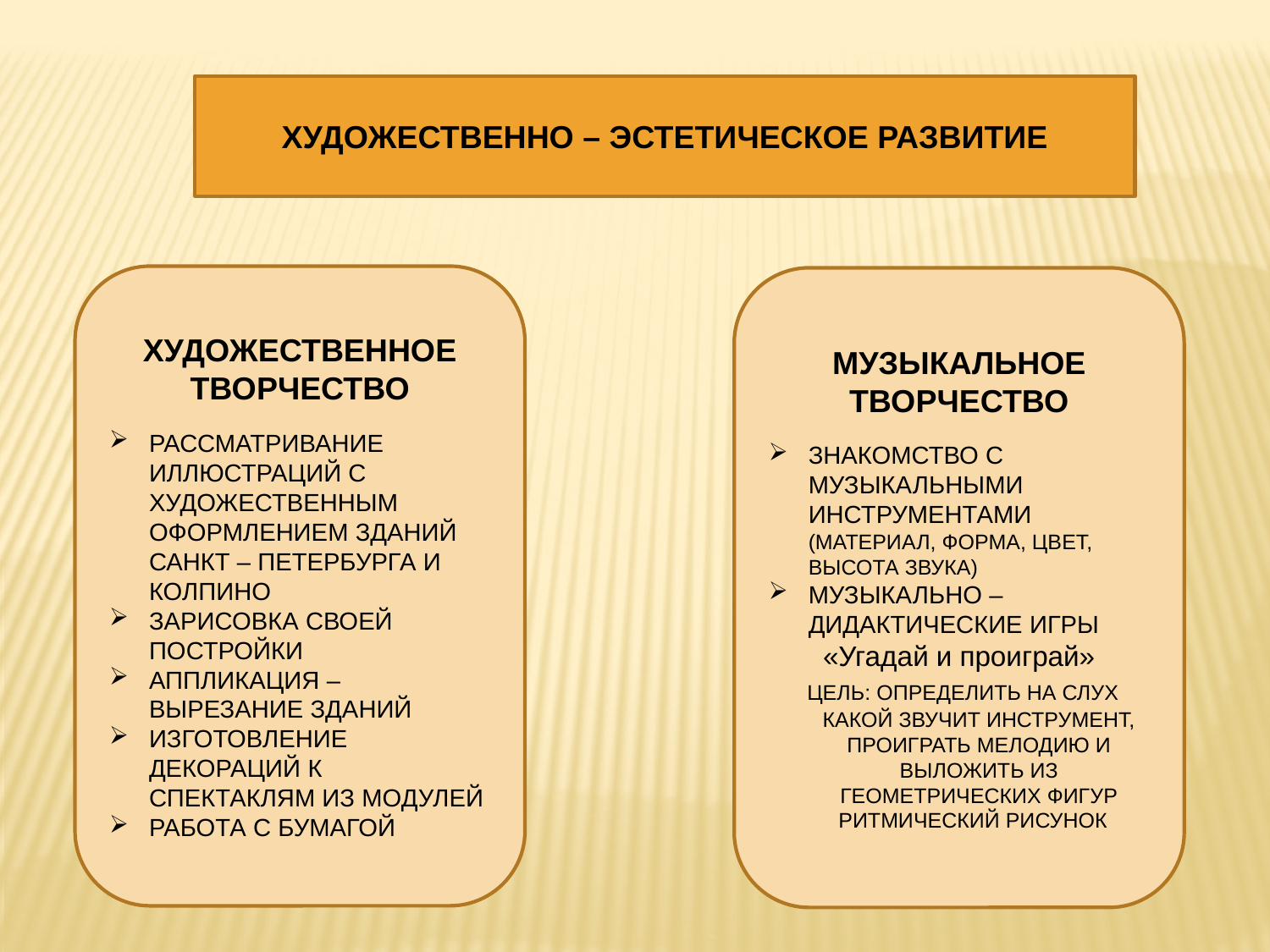

ХУДОЖЕСТВЕННО – ЭСТЕТИЧЕСКОЕ РАЗВИТИЕ
ХУДОЖЕСТВЕННОЕ
ТВОРЧЕСТВО

РАССМАТРИВАНИЕ ИЛЛЮСТРАЦИЙ С ХУДОЖЕСТВЕННЫМ ОФОРМЛЕНИЕМ ЗДАНИЙ САНКТ – ПЕТЕРБУРГА И КОЛПИНО
ЗАРИСОВКА СВОЕЙ ПОСТРОЙКИ
АППЛИКАЦИЯ – ВЫРЕЗАНИЕ ЗДАНИЙ
ИЗГОТОВЛЕНИЕ ДЕКОРАЦИЙ К СПЕКТАКЛЯМ ИЗ МОДУЛЕЙ
РАБОТА С БУМАГОЙ
МУЗЫКАЛЬНОЕ
ТВОРЧЕСТВО

ЗНАКОМСТВО С МУЗЫКАЛЬНЫМИ ИНСТРУМЕНТАМИ (МАТЕРИАЛ, ФОРМА, ЦВЕТ, ВЫСОТА ЗВУКА)
МУЗЫКАЛЬНО – ДИДАКТИЧЕСКИЕ ИГРЫ
«Угадай и проиграй»
 ЦЕЛЬ: ОПРЕДЕЛИТЬ НА СЛУХ КАКОЙ ЗВУЧИТ ИНСТРУМЕНТ, ПРОИГРАТЬ МЕЛОДИЮ И ВЫЛОЖИТЬ ИЗ ГЕОМЕТРИЧЕСКИХ ФИГУР РИТМИЧЕСКИЙ РИСУНОК